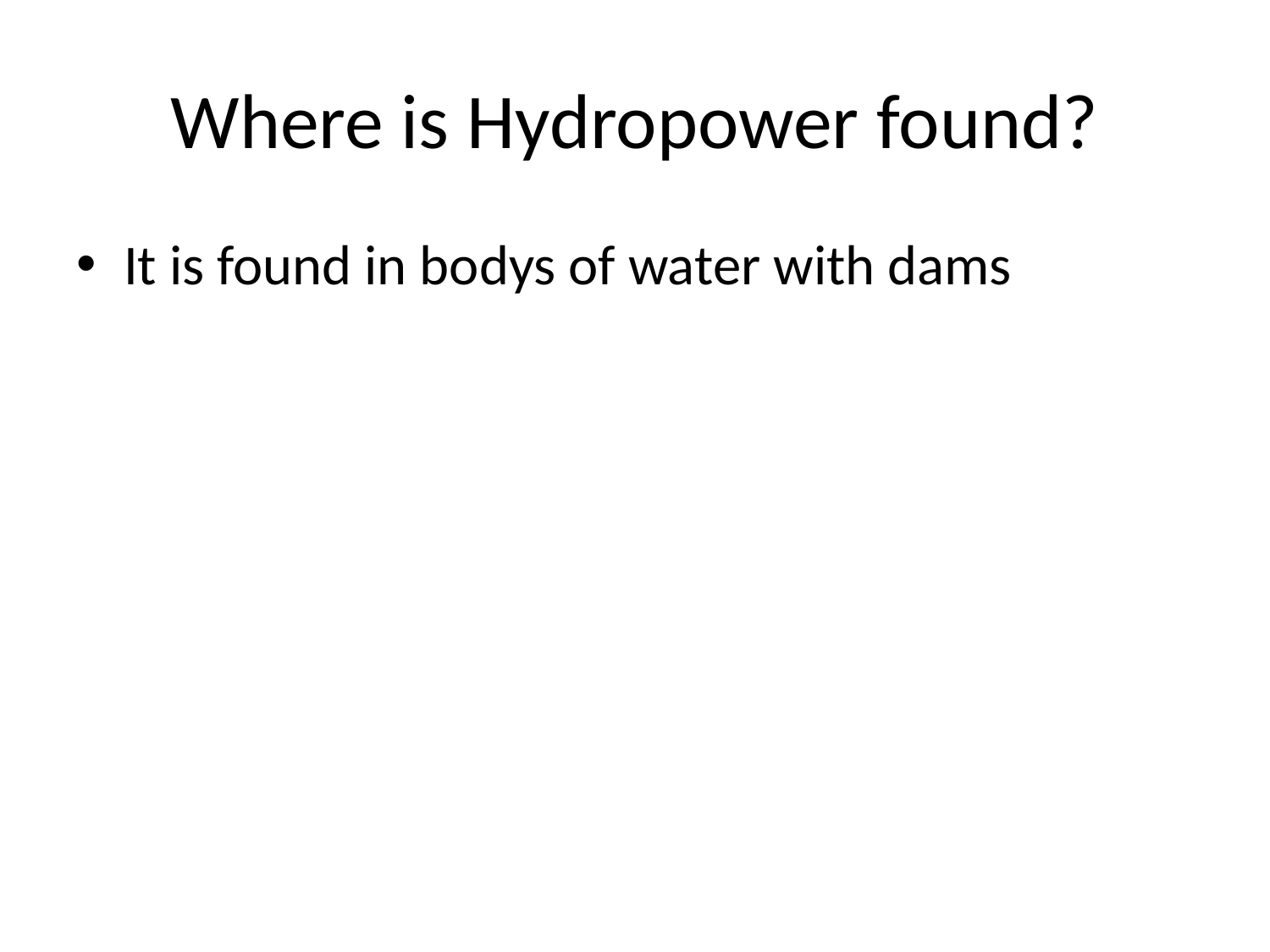

# Where is Hydropower found?
It is found in bodys of water with dams